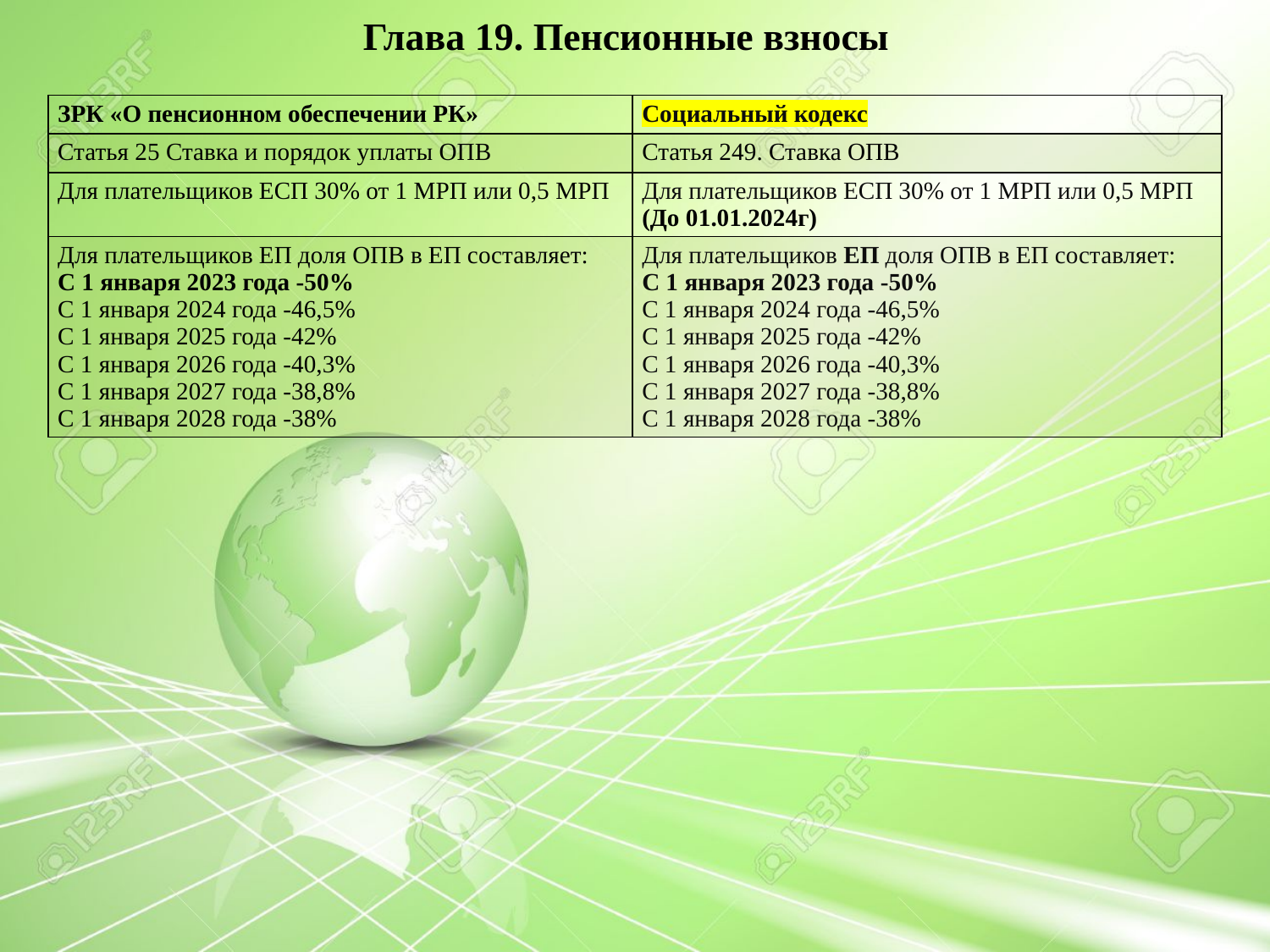

Глава 19. Пенсионные взносы
| ЗРК «О пенсионном обеспечении РК» | Социальный кодекс |
| --- | --- |
| Статья 25 Ставка и порядок уплаты ОПВ | Статья 249. Ставка ОПВ |
| Для плательщиков ЕСП 30% от 1 МРП или 0,5 МРП | Для плательщиков ЕСП 30% от 1 МРП или 0,5 МРП (До 01.01.2024г) |
| Для плательщиков ЕП доля ОПВ в ЕП составляет: С 1 января 2023 года -50% С 1 января 2024 года -46,5% С 1 января 2025 года -42% С 1 января 2026 года -40,3% С 1 января 2027 года -38,8% С 1 января 2028 года -38% | Для плательщиков ЕП доля ОПВ в ЕП составляет: С 1 января 2023 года -50% С 1 января 2024 года -46,5% С 1 января 2025 года -42% С 1 января 2026 года -40,3% С 1 января 2027 года -38,8% С 1 января 2028 года -38% |